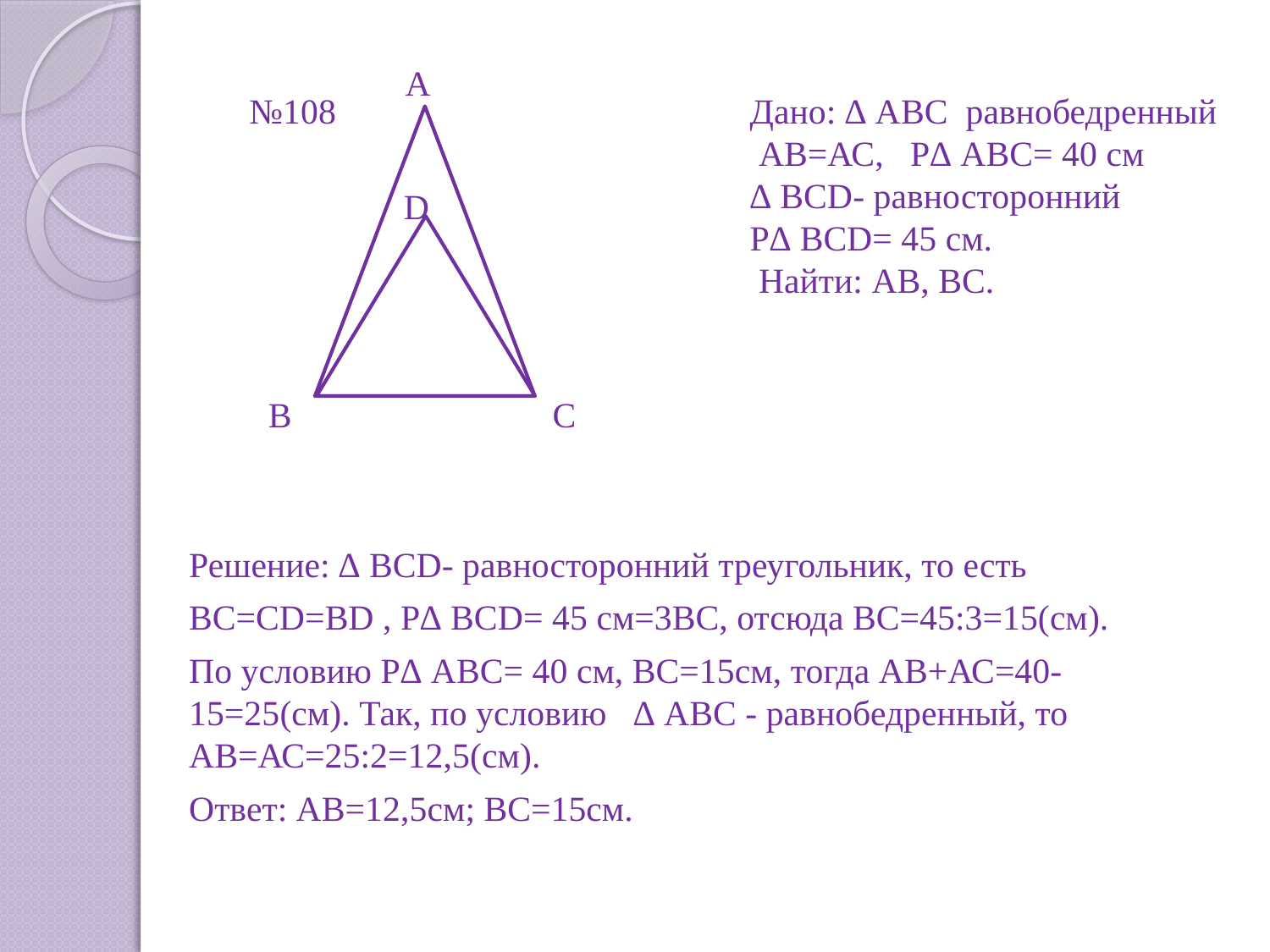

A
№108
Дано: ∆ АВС  равнобедренный
 АВ=АС,   Р∆ АВС= 40 см
∆ BCD- равносторонний
Р∆ ВСD= 45 см.
 Найти: АВ, ВС.

D

B
C
Решение: ∆ BCD- равносторонний треугольник, то есть
ВС=СD=ВD , Р∆ ВСD= 45 см=3ВС, отсюда ВС=45:3=15(см).
По условию Р∆ АВС= 40 см, ВС=15см, тогда АВ+АС=40-15=25(см). Так, по условию   ∆ АВС - равнобедренный, то АВ=АС=25:2=12,5(см).
Ответ: АВ=12,5см; ВС=15см.